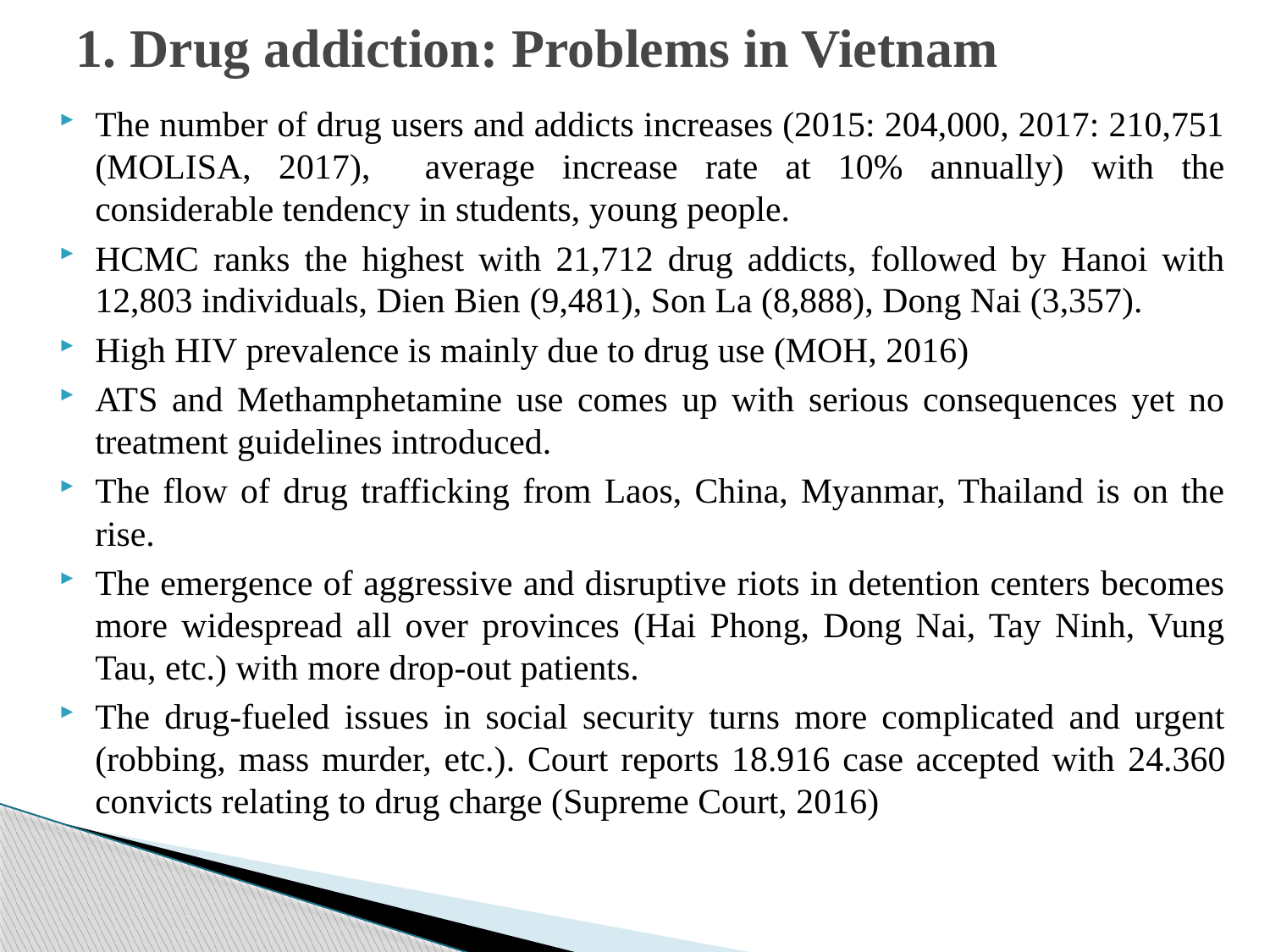

# 1. Drug addiction: Problems in Vietnam
The number of drug users and addicts increases (2015: 204,000, 2017: 210,751 (MOLISA, 2017),  average increase rate at 10% annually) with the considerable tendency in students, young people.
HCMC ranks the highest with 21,712 drug addicts, followed by Hanoi with 12,803 individuals, Dien Bien (9,481), Son La (8,888), Dong Nai (3,357).
High HIV prevalence is mainly due to drug use (MOH, 2016)
ATS and Methamphetamine use comes up with serious consequences yet no treatment guidelines introduced.
The flow of drug trafficking from Laos, China, Myanmar, Thailand is on the rise.
The emergence of aggressive and disruptive riots in detention centers becomes more widespread all over provinces (Hai Phong, Dong Nai, Tay Ninh, Vung Tau, etc.) with more drop-out patients.
The drug-fueled issues in social security turns more complicated and urgent (robbing, mass murder, etc.). Court reports 18.916 case accepted with 24.360 convicts relating to drug charge (Supreme Court, 2016)